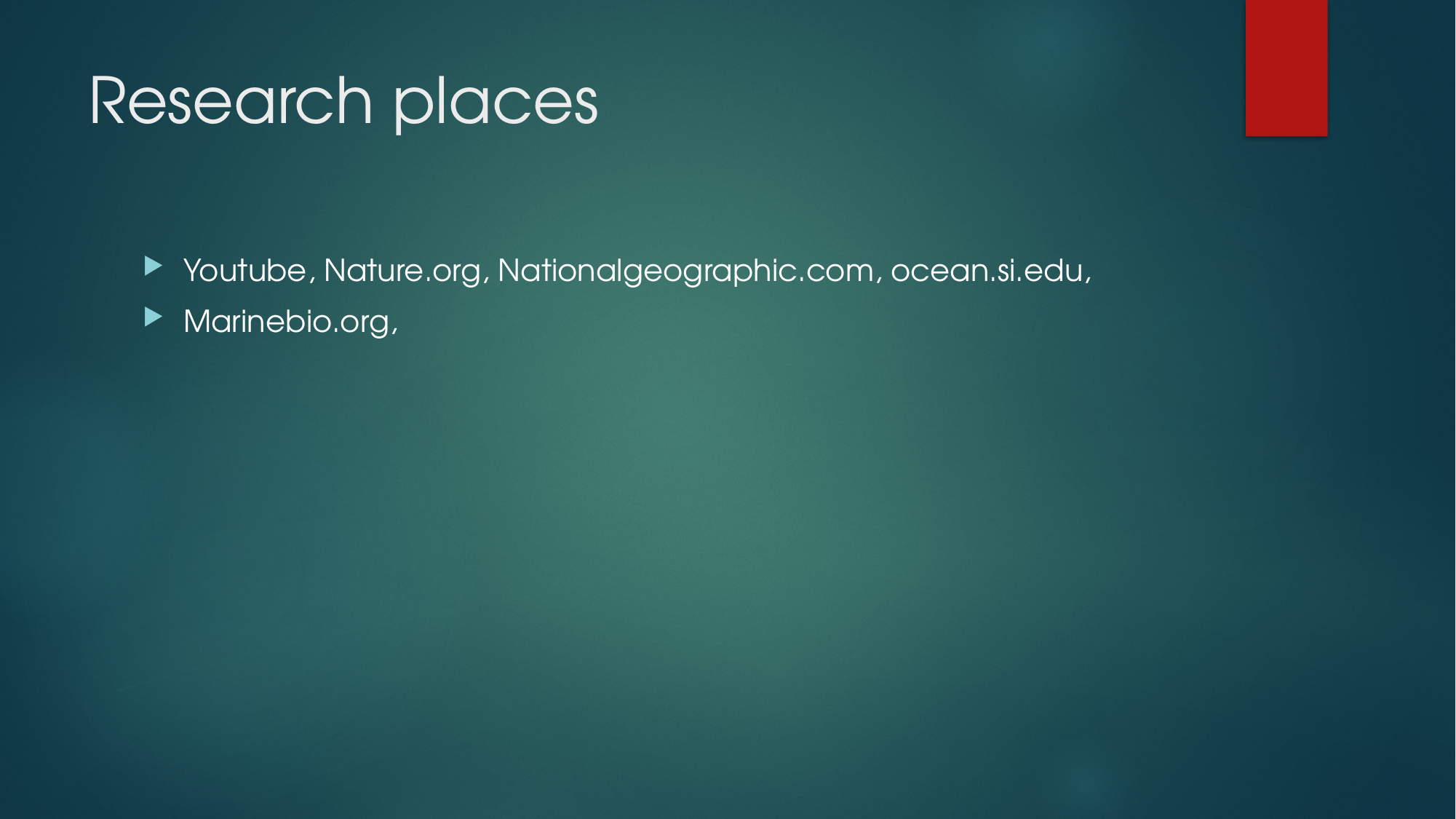

# Research places
Youtube, Nature.org, Nationalgeographic.com, ocean.si.edu,
Marinebio.org,